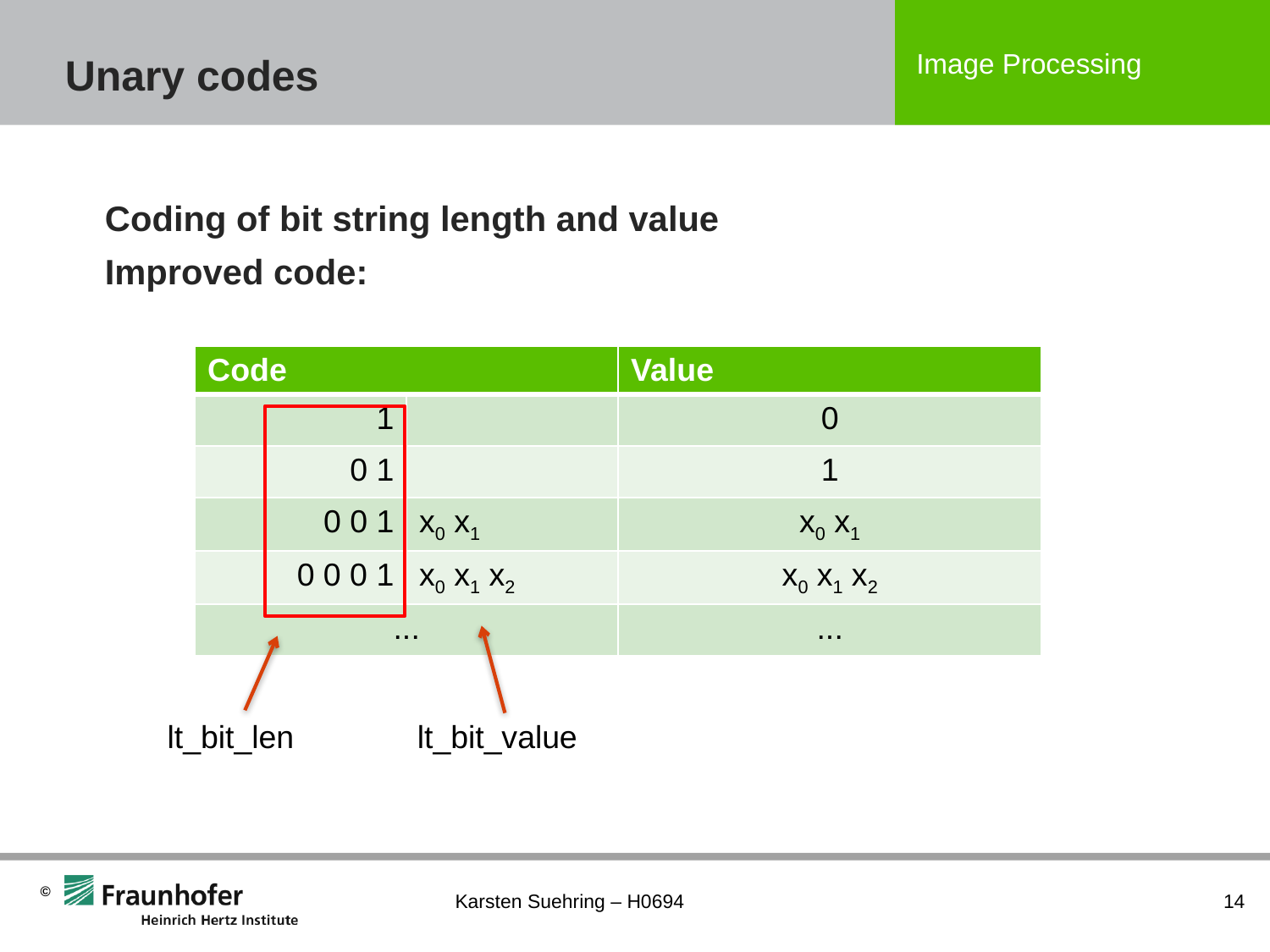

# Unary codes
Coding of bit string length and value
Improved code:

| Code |  | Value |
| --- | --- | --- |
| 1 |  | 0 |
| 0 1 |  | 1 |
| 0 0 1 | x0 x1 | x0 x1 |
| 0 0 0 1 | x0 x1 x2 | x0 x1 x2 |
| ... |  | ... |

lt_bit_value
lt_bit_len
Karsten Suehring – H0694
14